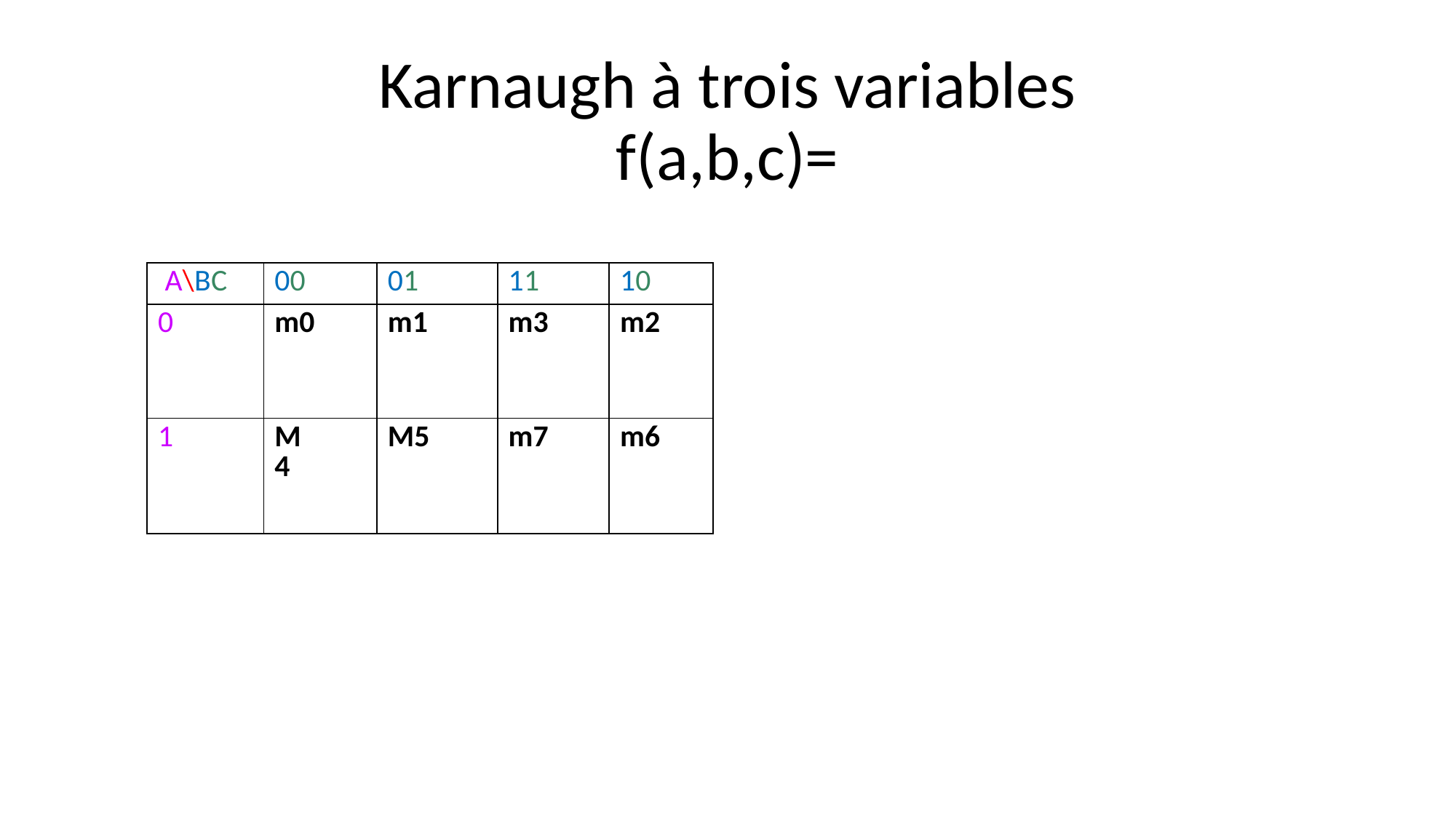

# Karnaugh à trois variables f(a,b,c)=

| A\BC | 00 | 01 | 11 | 10 |
| --- | --- | --- | --- | --- |
| 0 | m0 | m1 | m3 | m2 |
| 1 | M 4 | M5 | m7 | m6 |